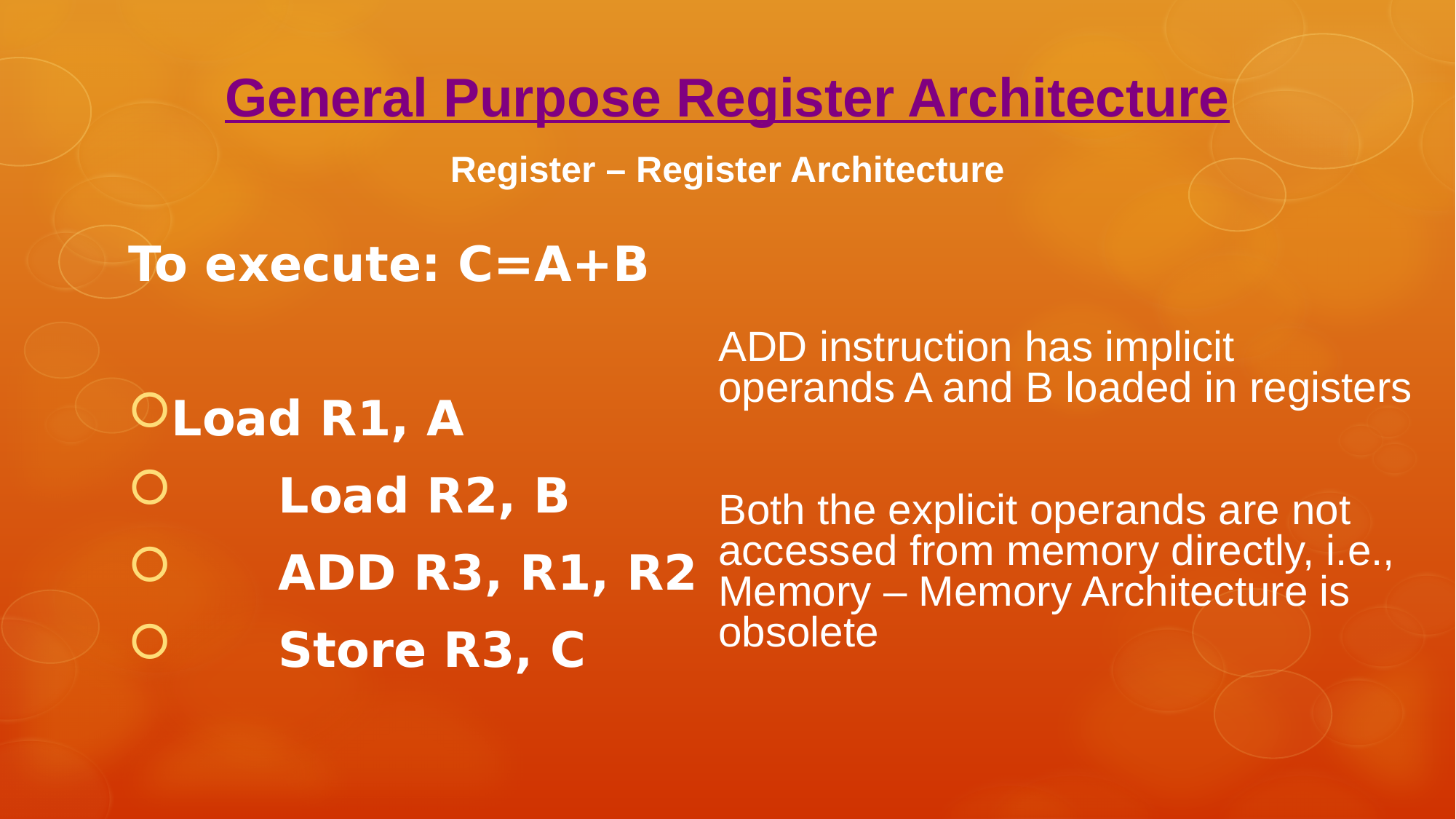

General Purpose Register Architecture
Register – Register Architecture

To execute: C=A+B

Load R1, A
	Load R2, B
	ADD R3, R1, R2
	Store R3, C
ADD instruction has implicit operands A and B loaded in registers

Both the explicit operands are not accessed from memory directly, i.e., Memory – Memory Architecture is obsolete